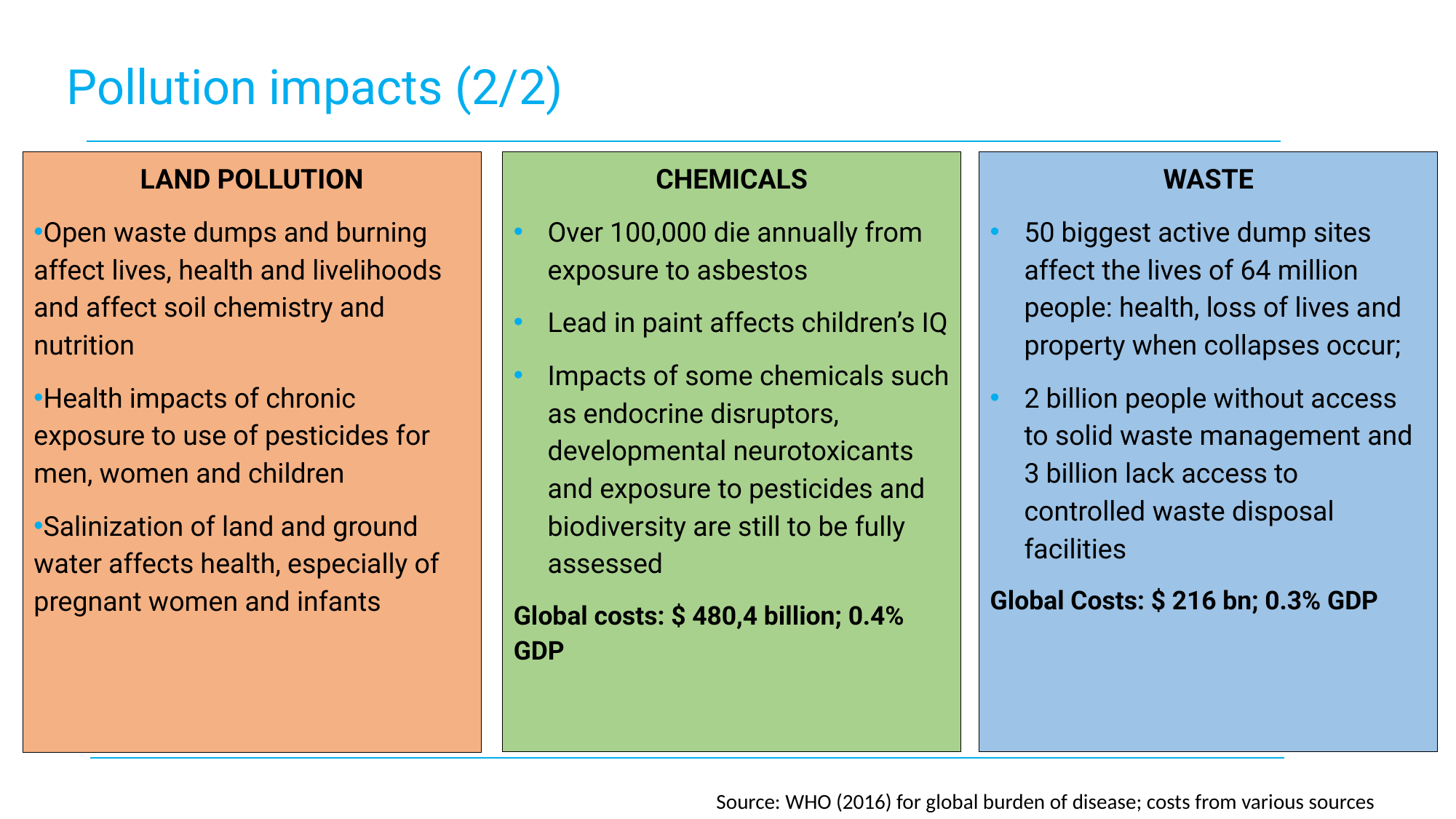

# Pollution impacts (2/2)
land pollution
Open waste dumps and burning affect lives, health and livelihoods and affect soil chemistry and nutrition
Health impacts of chronic exposure to use of pesticides for men, women and children
Salinization of land and ground water affects health, especially of pregnant women and infants
waste
50 biggest active dump sites affect the lives of 64 million people: health, loss of lives and property when collapses occur;
2 billion people without access to solid waste management and 3 billion lack access to controlled waste disposal facilities
Global Costs: $ 216 bn; 0.3% GDP

chemicals
Over 100,000 die annually from exposure to asbestos
Lead in paint affects children’s IQ
Impacts of some chemicals such as endocrine disruptors, developmental neurotoxicants and exposure to pesticides and biodiversity are still to be fully assessed
Global costs: $ 480,4 billion; 0.4% GDP

Source: WHO (2016) for global burden of disease; costs from various sources